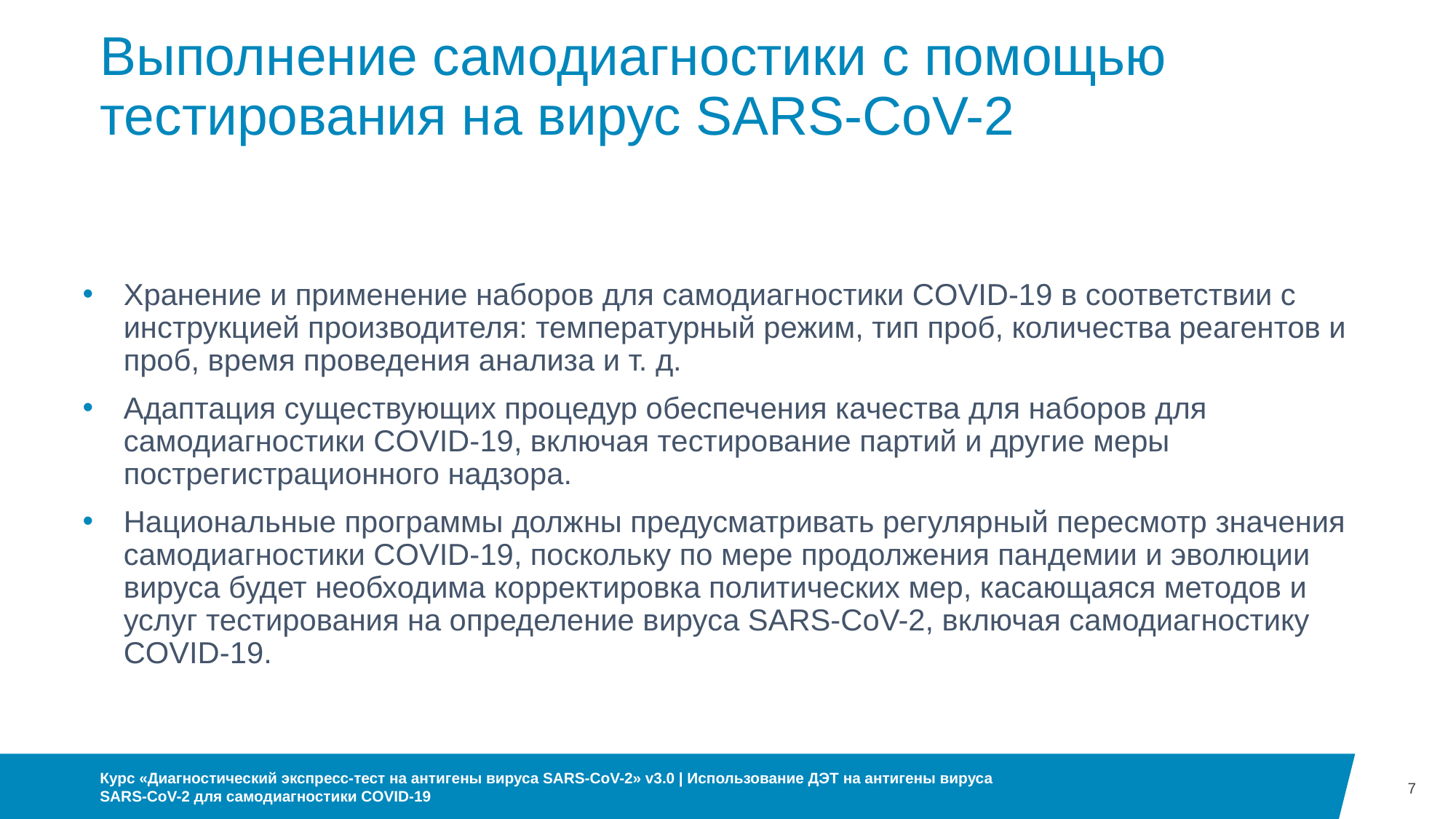

# Выполнение самодиагностики с помощью тестирования на вирус SARS-CoV-2

Хранение и применение наборов для самодиагностики COVID-19 в соответствии с инструкцией производителя: температурный режим, тип проб, количества реагентов и проб, время проведения анализа и т. д.
Адаптация существующих процедур обеспечения качества для наборов для самодиагностики COVID-19, включая тестирование партий и другие меры пострегистрационного надзора.
Национальные программы должны предусматривать регулярный пересмотр значения самодиагностики COVID-19, поскольку по мере продолжения пандемии и эволюции вируса будет необходима корректировка политических мер, касающаяся методов и услуг тестирования на определение вируса SARS-CoV-2, включая самодиагностику COVID-19.

7
Курс «Диагностический экспресс-тест на антигены вируса SARS-CoV-2» v3.0 | Использование ДЭТ на антигены вируса SARS-CoV-2 для самодиагностики COVID-19